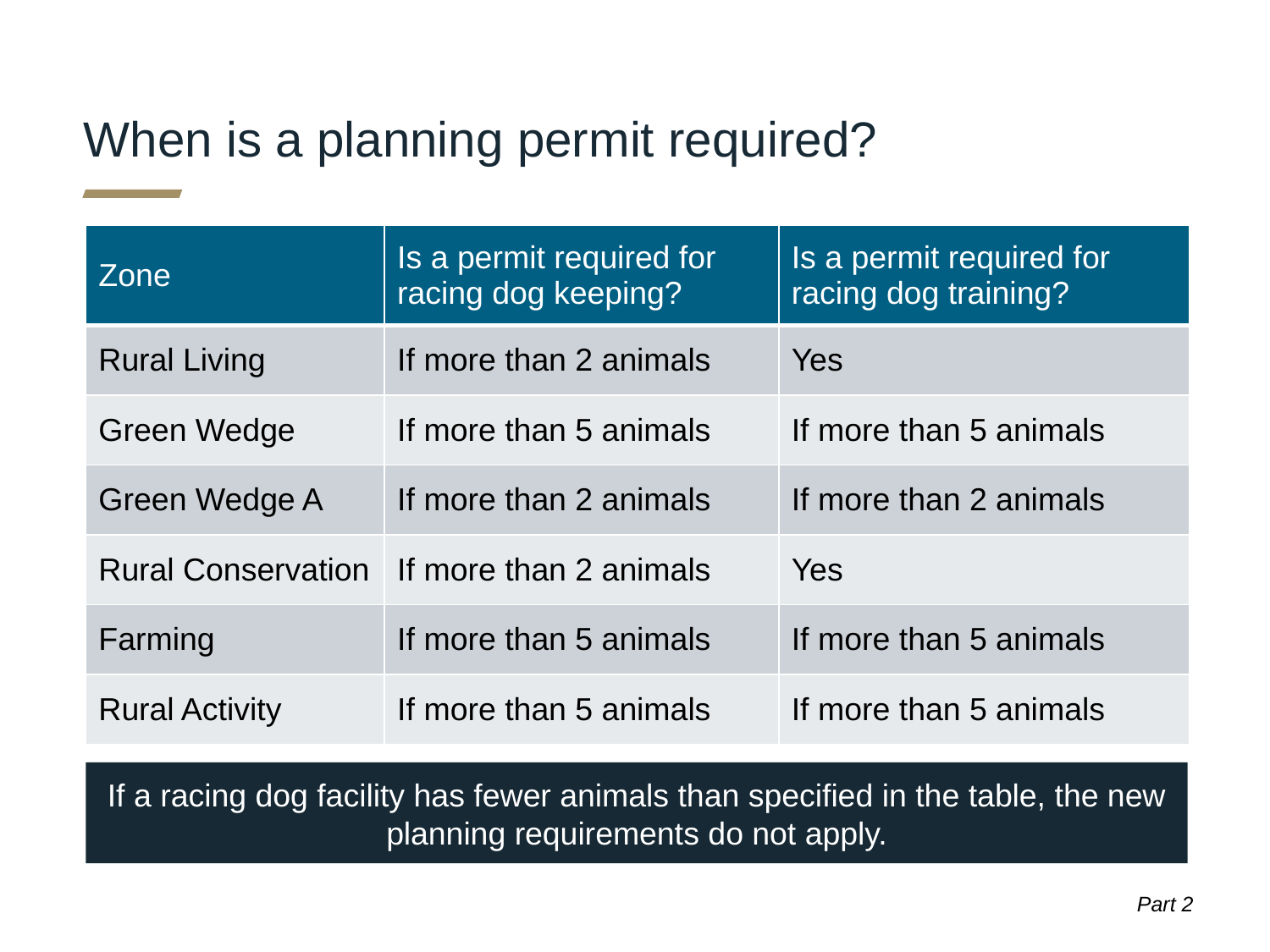

# When is a planning permit required?
| Zone | Is a permit required for racing dog keeping? | Is a permit required for racing dog training? |
| --- | --- | --- |
| Rural Living | If more than 2 animals | Yes |
| Green Wedge | If more than 5 animals | If more than 5 animals |
| Green Wedge A | If more than 2 animals | If more than 2 animals |
| Rural Conservation | If more than 2 animals | Yes |
| Farming | If more than 5 animals | If more than 5 animals |
| Rural Activity | If more than 5 animals | If more than 5 animals |
If a racing dog facility has fewer animals than specified in the table, the new planning requirements do not apply.
Part 2